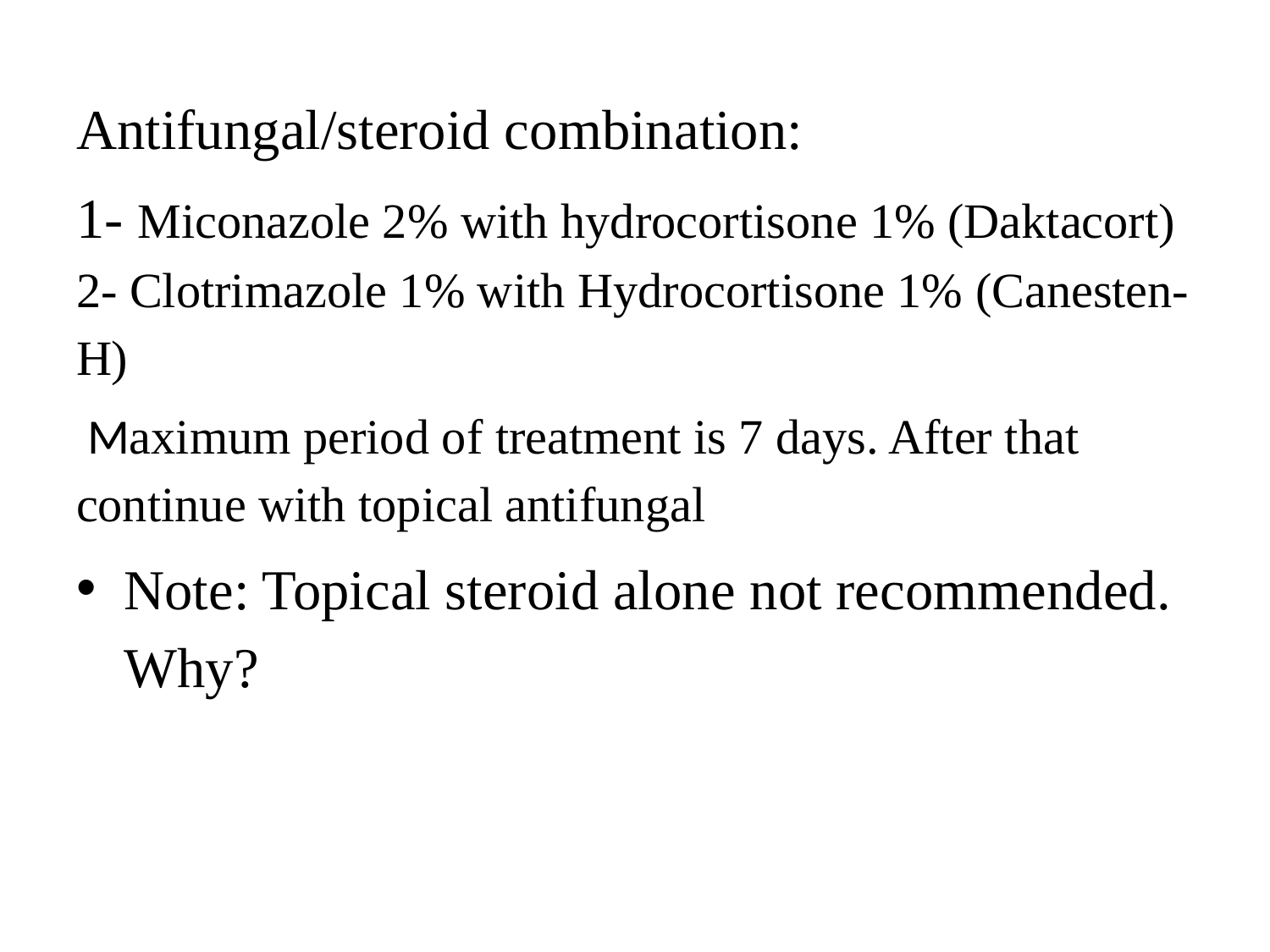

Antifungal/steroid combination:
1- Miconazole 2% with hydrocortisone 1% (Daktacort) 2- Clotrimazole 1% with Hydrocortisone 1% (Canesten-H)
 Maximum period of treatment is 7 days. After that continue with topical antifungal
Note: Topical steroid alone not recommended. Why?